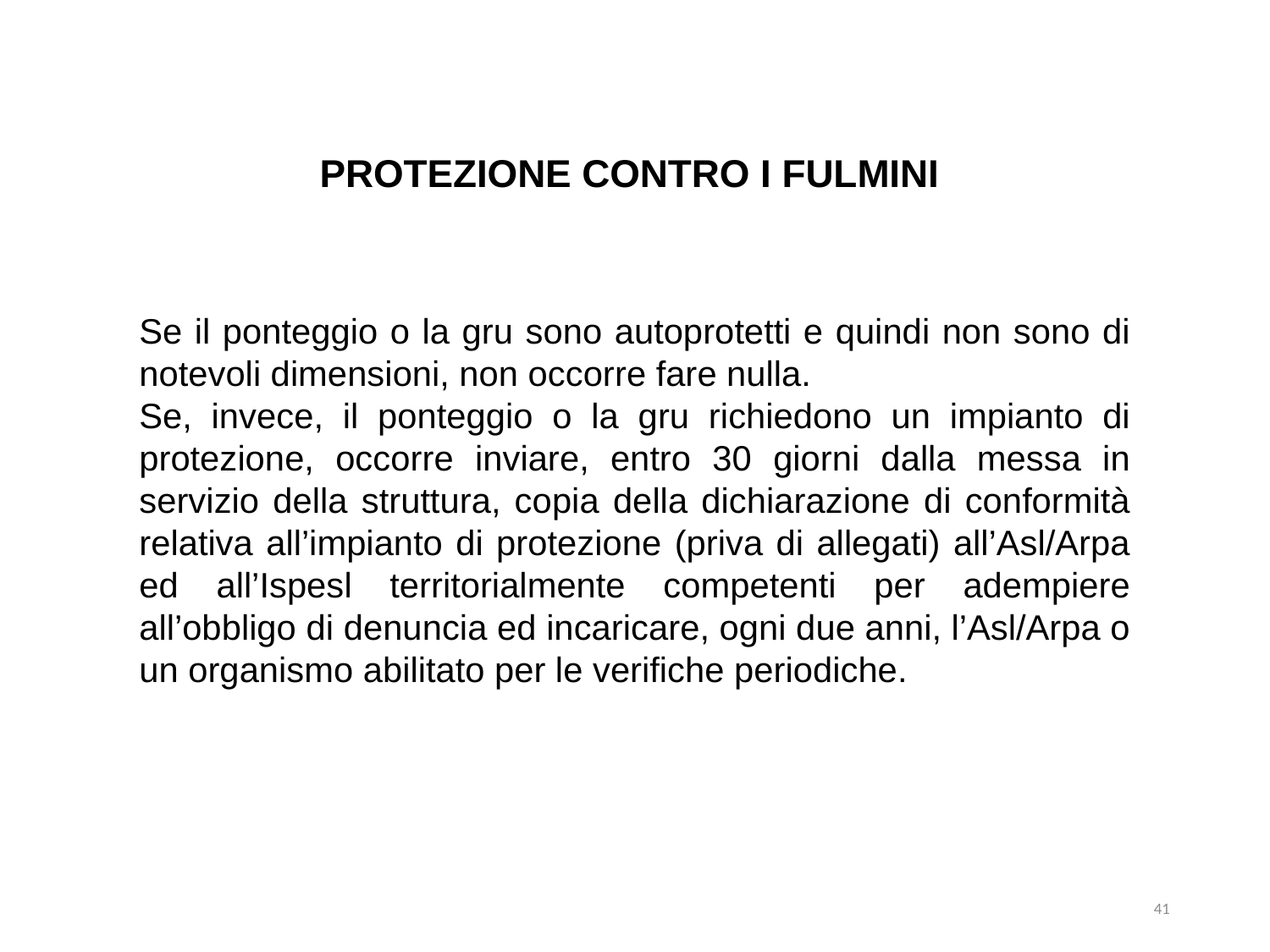

PROTEZIONE CONTRO I FULMINI
Se il ponteggio o la gru sono autoprotetti e quindi non sono di notevoli dimensioni, non occorre fare nulla.
Se, invece, il ponteggio o la gru richiedono un impianto di protezione, occorre inviare, entro 30 giorni dalla messa in servizio della struttura, copia della dichiarazione di conformità relativa all’impianto di protezione (priva di allegati) all’Asl/Arpa ed all’Ispesl territorialmente competenti per adempiere all’obbligo di denuncia ed incaricare, ogni due anni, l’Asl/Arpa o un organismo abilitato per le verifiche periodiche.
41